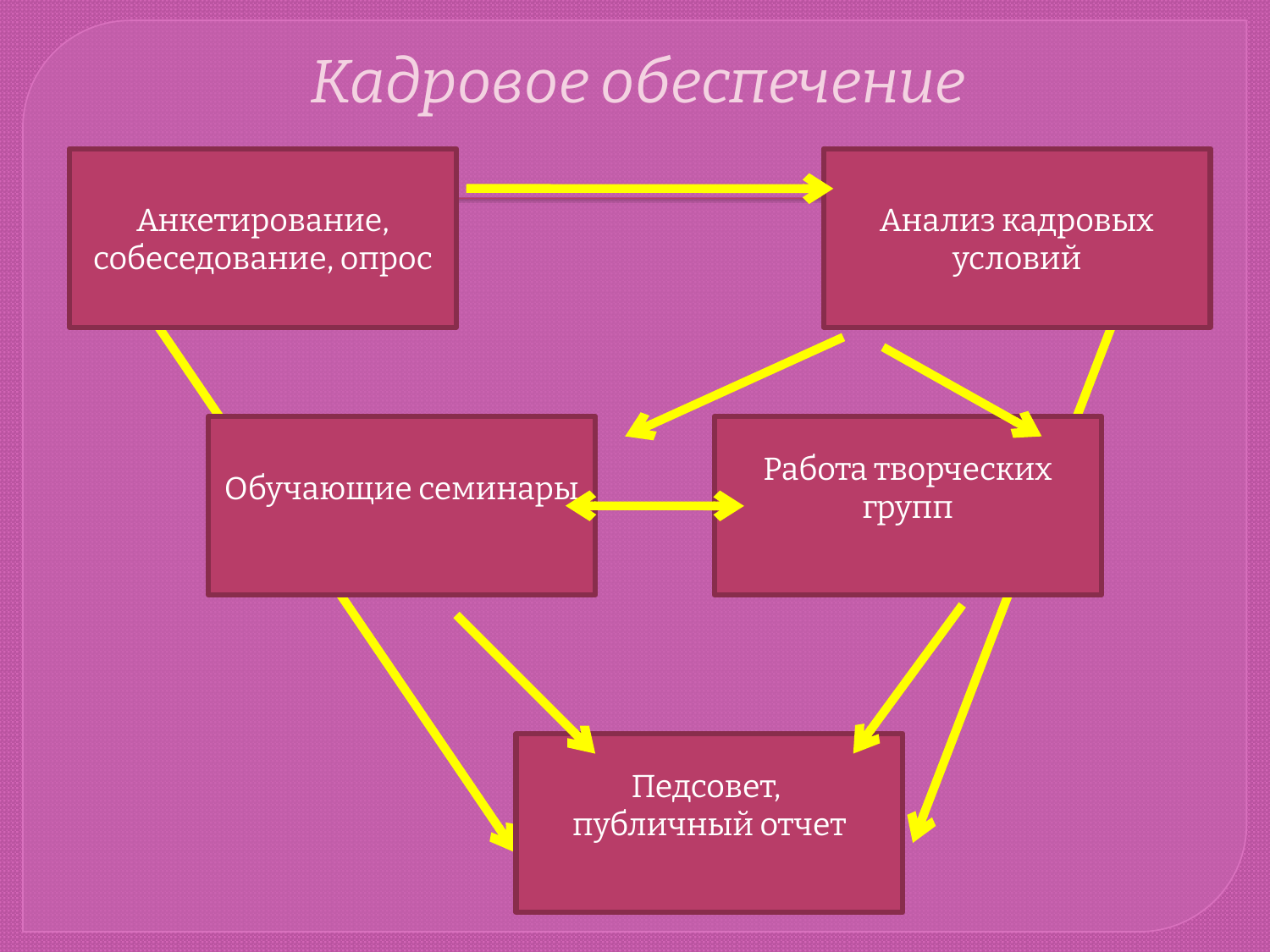

# Кадровое обеспечение
Анкетирование, собеседование, опрос
Анализ кадровых условий
Обучающие семинары

Работа творческих групп

Педсовет,
публичный отчет